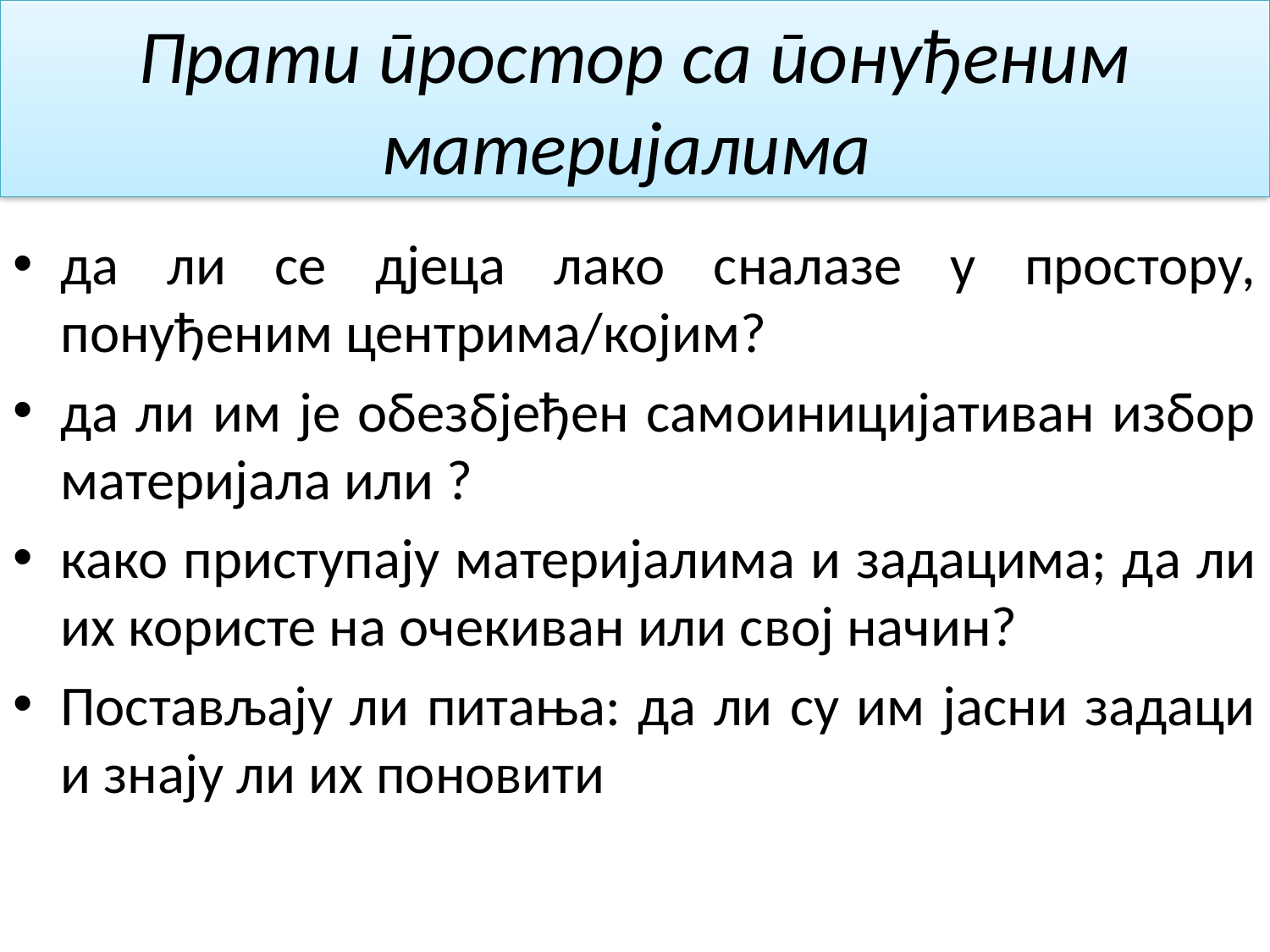

# Прати простор са понуђеним материјалима
да ли се дјеца лако сналазе у простору, понуђеним центрима/којим?
да ли им је обезбјеђен самоиницијативан избор материјала или ?
како приступају материјалима и задацима; да ли их користе на очекиван или свој начин?
Постављају ли питања: да ли су им јасни задаци и знају ли их поновити